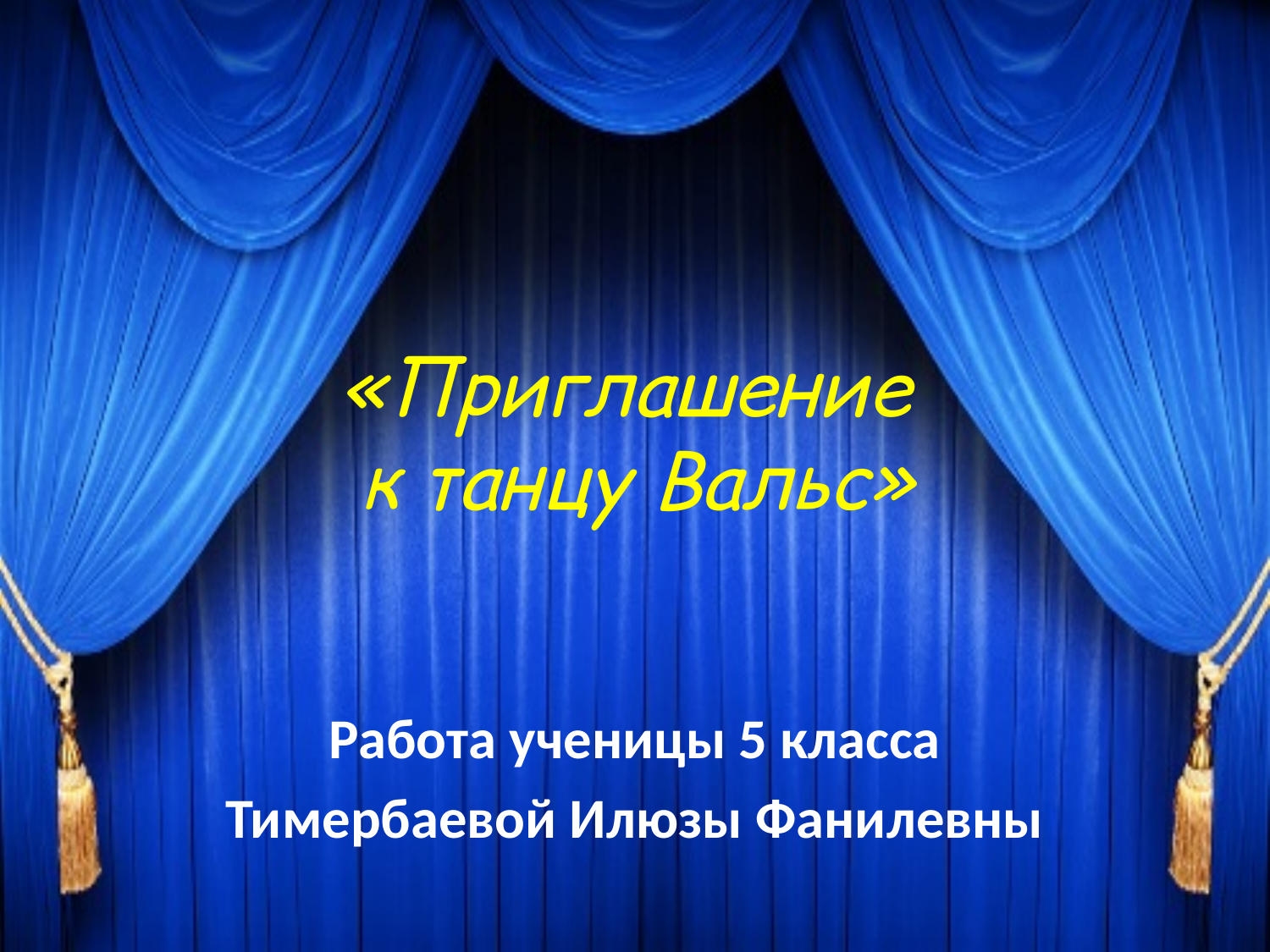

# «Приглашение к танцу Вальс»
Работа ученицы 5 класса
Тимербаевой Илюзы Фанилевны